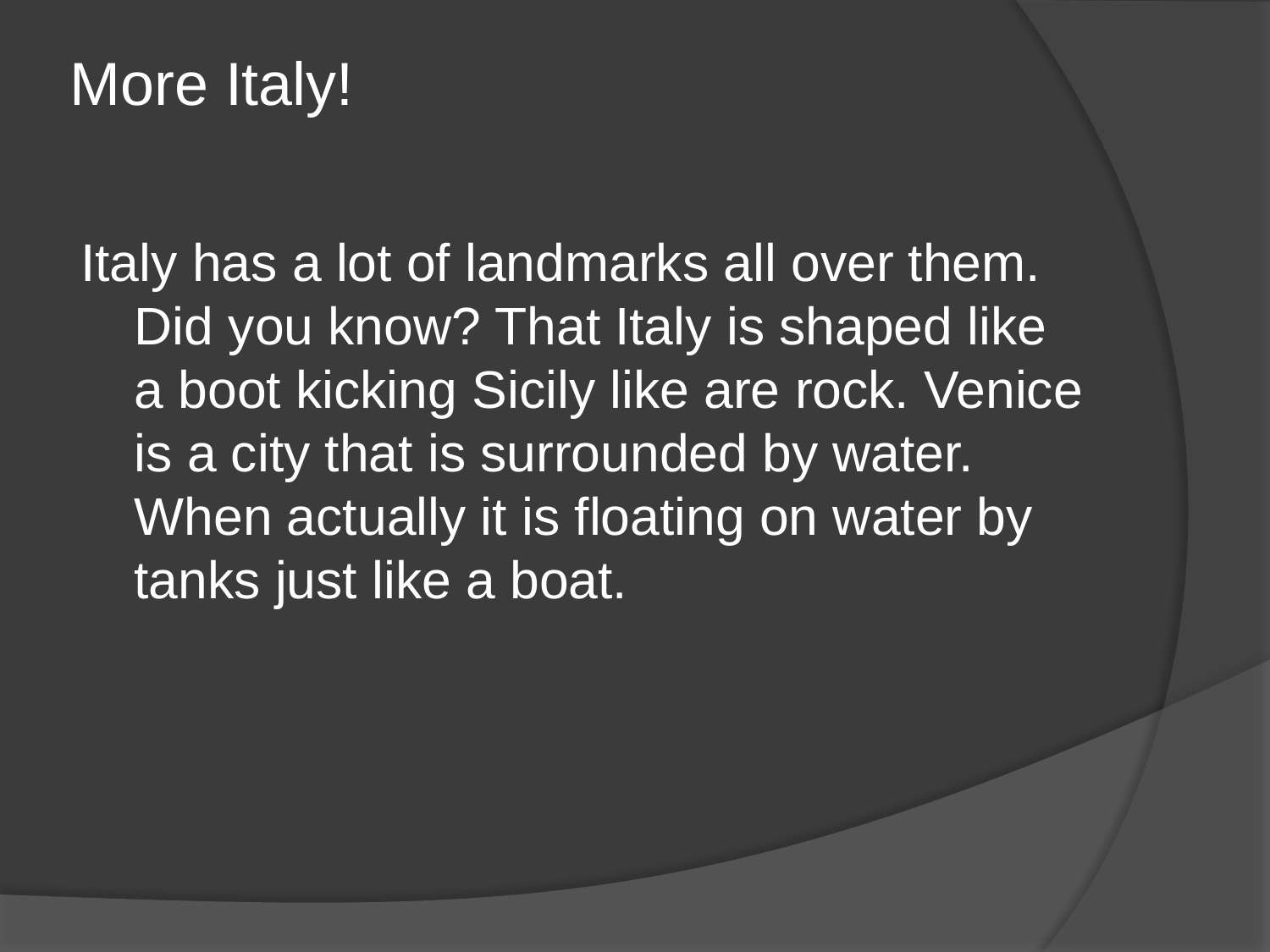

# More Italy!
Italy has a lot of landmarks all over them. Did you know? That Italy is shaped like a boot kicking Sicily like are rock. Venice is a city that is surrounded by water. When actually it is floating on water by tanks just like a boat.